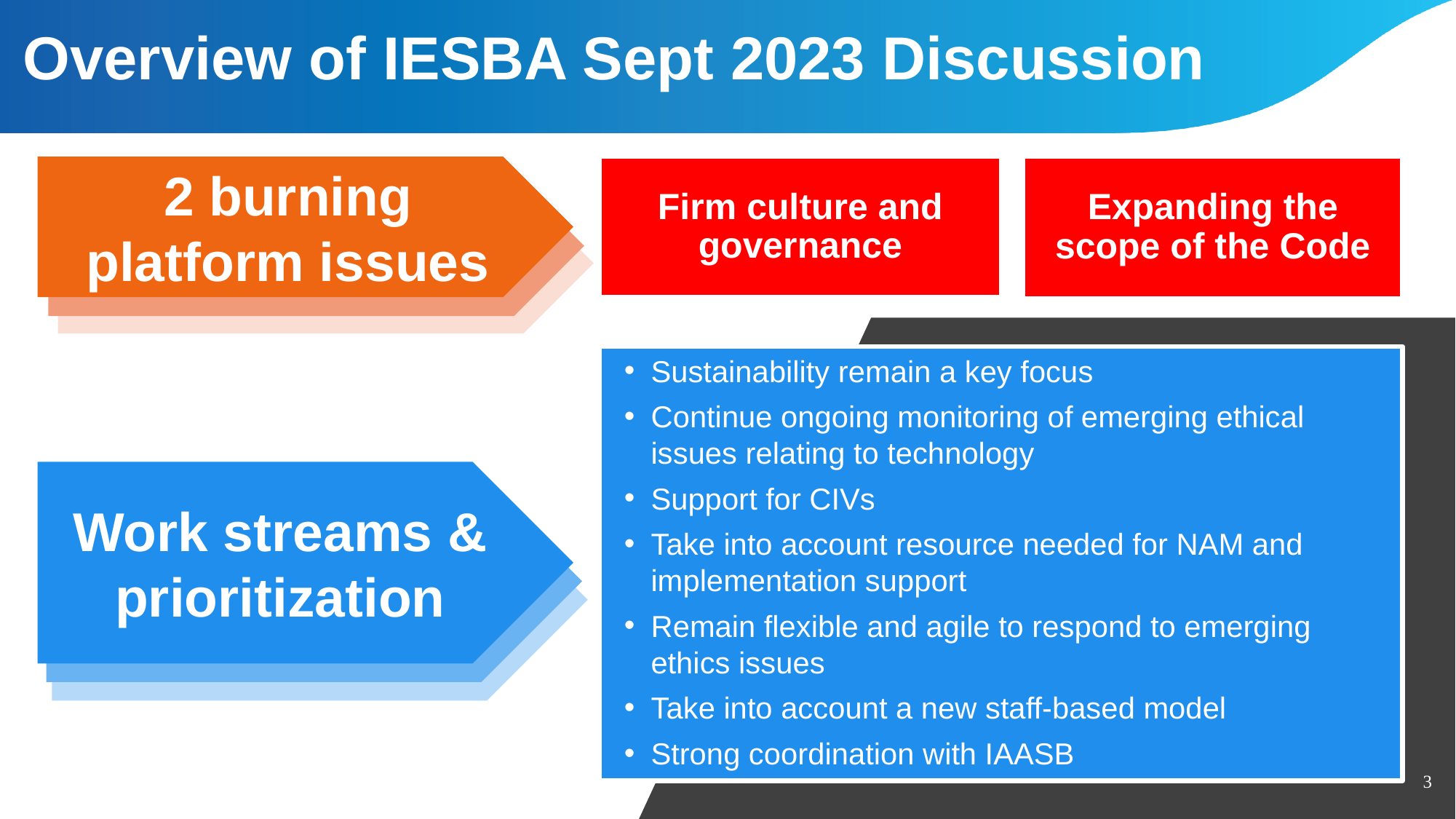

Overview of IESBA Sept 2023 Discussion
2 burning platform issues
Firm culture and governance
Expanding the scope of the Code

Sustainability remain a key focus
Continue ongoing monitoring of emerging ethical issues relating to technology
Support for CIVs
Take into account resource needed for NAM and implementation support
Remain flexible and agile to respond to emerging ethics issues
Take into account a new staff-based model
Strong coordination with IAASB
Work streams & prioritization

3